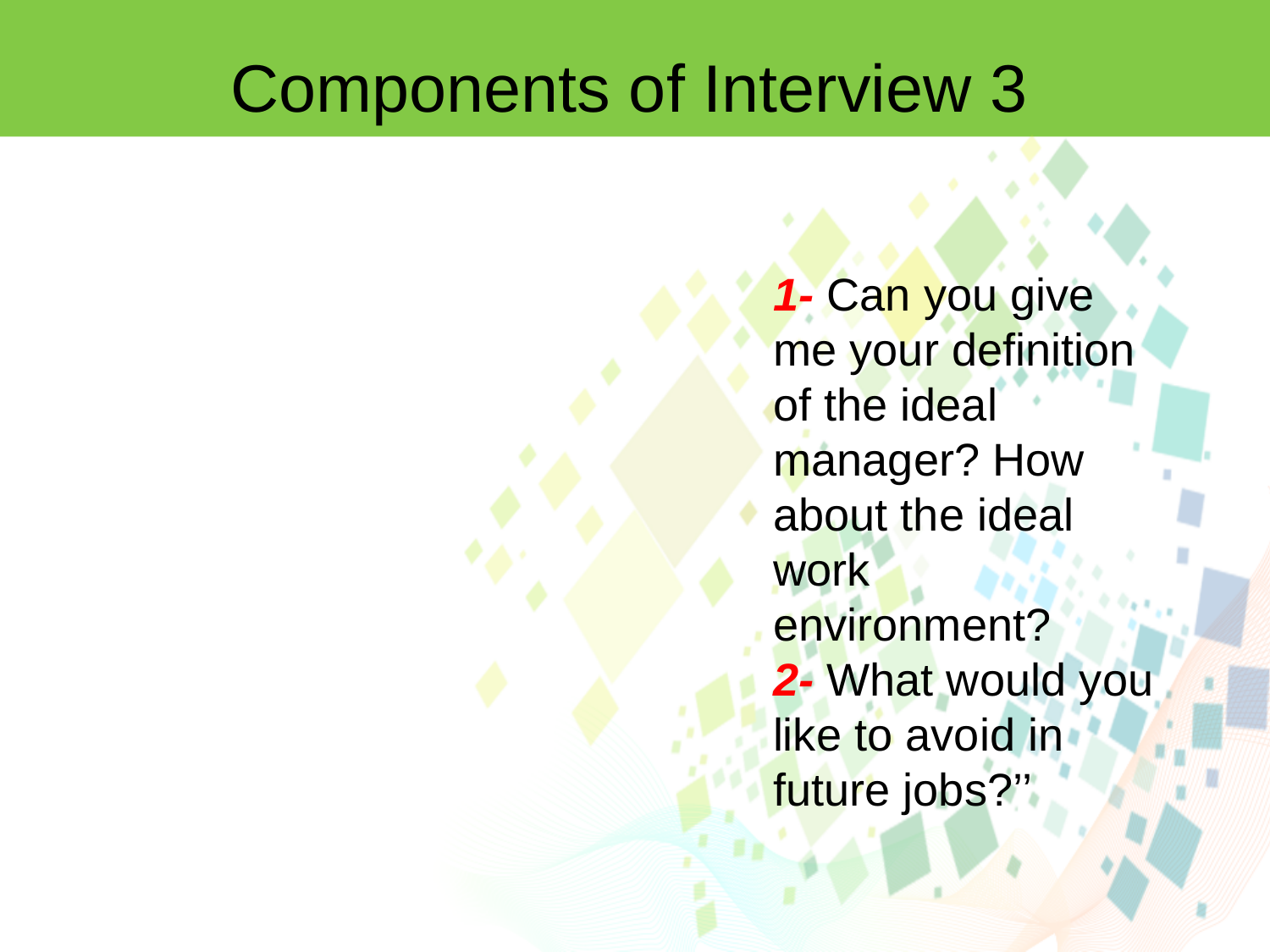

Components of Interview 3
1- Can you give me your definition of the ideal manager? How about the ideal
work environment?
2- What would you like to avoid in future jobs?’’